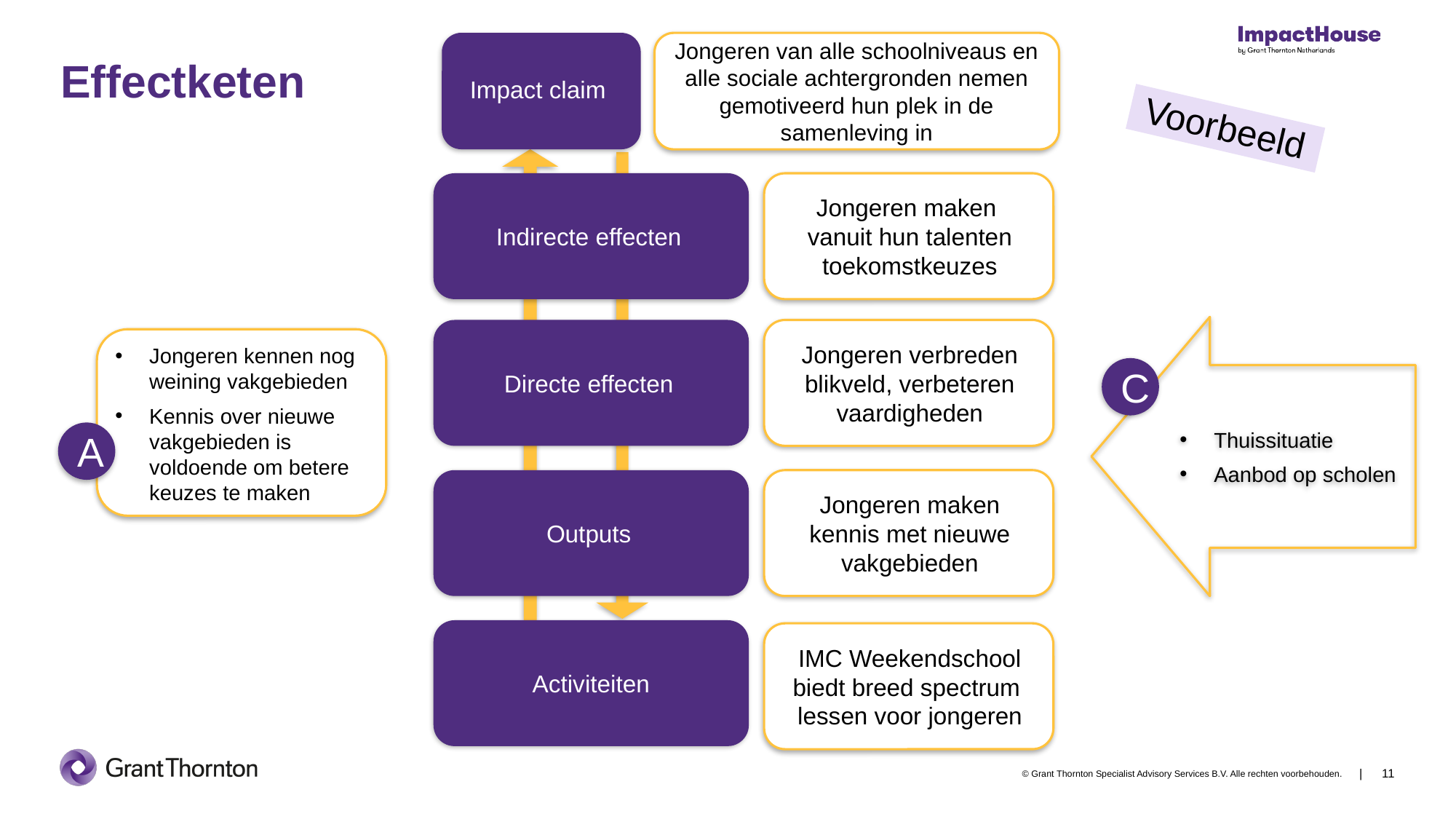

Jongeren van alle schoolniveaus en alle sociale achtergronden nemen gemotiveerd hun plek in de samenleving in
Impact claim
# Effectketen
Voorbeeld

Jongeren maken
vanuit hun talenten toekomstkeuzes

Indirecte effecten

Directe effecten
Thuissituatie
Aanbod op scholen

Jongeren verbreden blikveld, verbeteren vaardigheden

C
Jongeren kennen nog weining vakgebieden
Kennis over nieuwe vakgebieden is voldoende om betere keuzes te maken
A

Jongeren maken kennis met nieuwe vakgebieden

Outputs

Activiteiten

IMC Weekendschool biedt breed spectrum
lessen voor jongeren
11